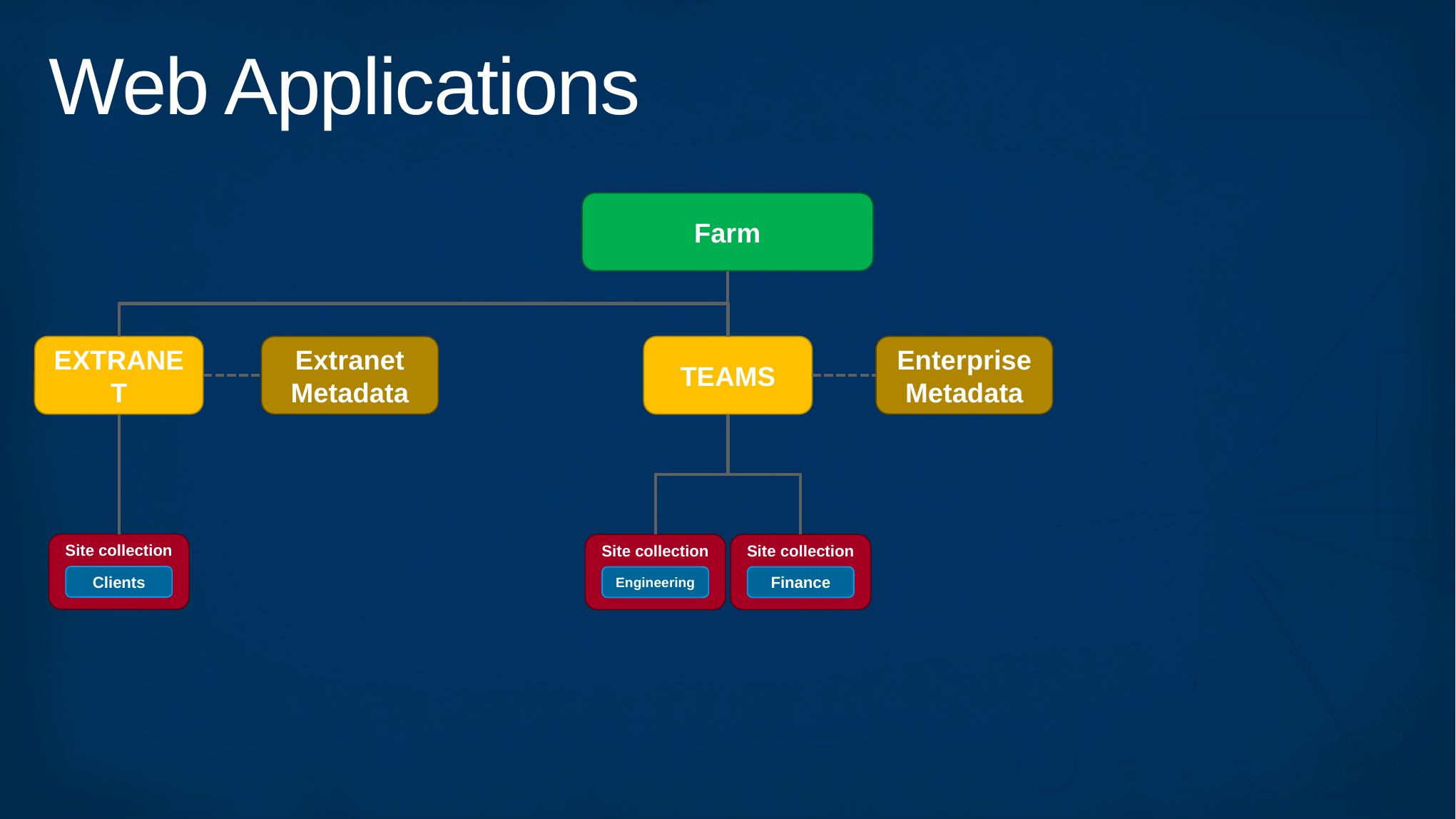

# Web Applications
Farm
EXTRANET
TEAMS
Extranet
Metadata
Enterprise Metadata

Site collection
Clients

Site collection
Engineering

Site collection
Finance